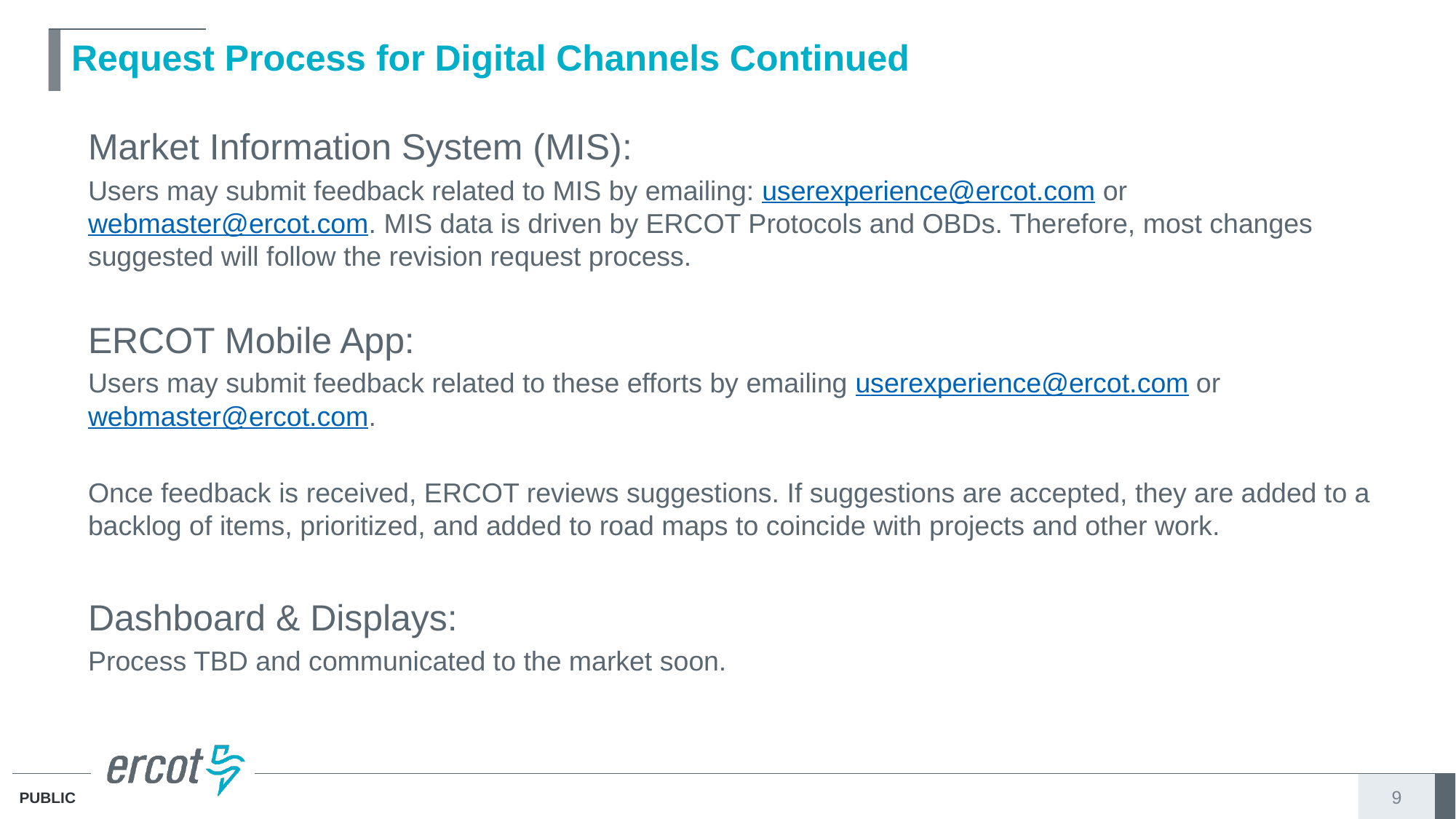

# Request Process for Digital Channels Continued
Market Information System (MIS):
Users may submit feedback related to MIS by emailing: userexperience@ercot.com or webmaster@ercot.com. MIS data is driven by ERCOT Protocols and OBDs. Therefore, most changes suggested will follow the revision request process.

ERCOT Mobile App:
Users may submit feedback related to these efforts by emailing userexperience@ercot.com or webmaster@ercot.com.

Once feedback is received, ERCOT reviews suggestions. If suggestions are accepted, they are added to a backlog of items, prioritized, and added to road maps to coincide with projects and other work.

Dashboard & Displays:
Process TBD and communicated to the market soon.

9